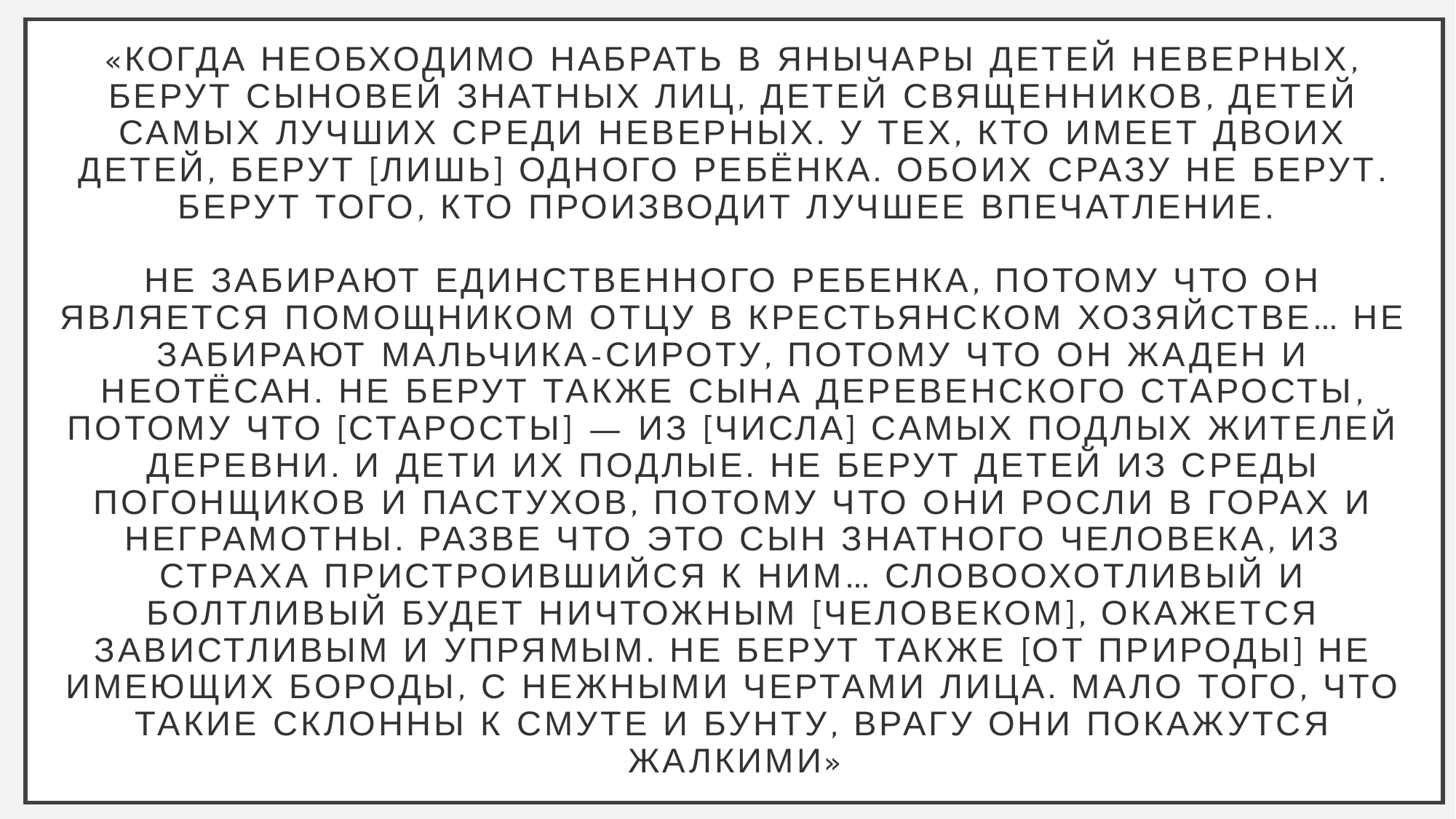

# «Когда необходимо набрать в янычары детей неверных, берут сыновей знатных лиц, детей священников, детей самых лучших среди неверных. У тех, кто имеет двоих детей, берут [лишь] одного ребёнка. Обоих сразу не берут. Берут того, кто производит лучшее впечатление. Не забирают единственного ребенка, потому что он является помощником отцу в крестьянском хозяйстве… Не забирают мальчика-сироту, потому что он жаден и неотёсан. Не берут также сына деревенского старосты, потому что [старосты] — из [числа] самых подлых жителей деревни. И дети их подлые. Не берут детей из среды погонщиков и пастухов, потому что они росли в горах и неграмотны. Разве что это сын знатного человека, из страха пристроившийся к ним… Словоохотливый и болтливый будет ничтожным [человеком], окажется завистливым и упрямым. Не берут также [от природы] не имеющих бороды, с нежными чертами лица. Мало того, что такие склонны к смуте и бунту, врагу они покажутся жалкими»